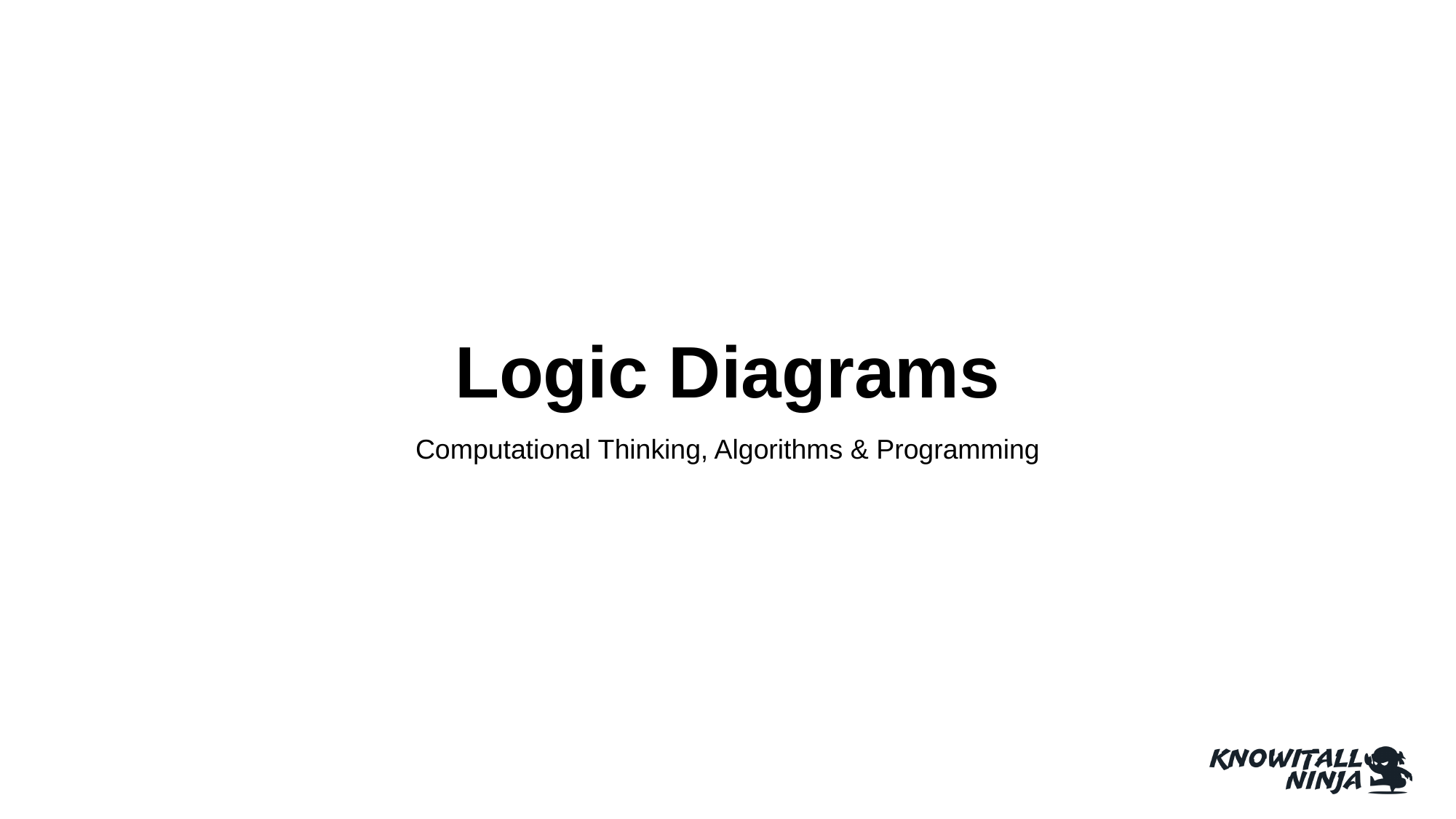

# Logic Diagrams
Computational Thinking, Algorithms & Programming